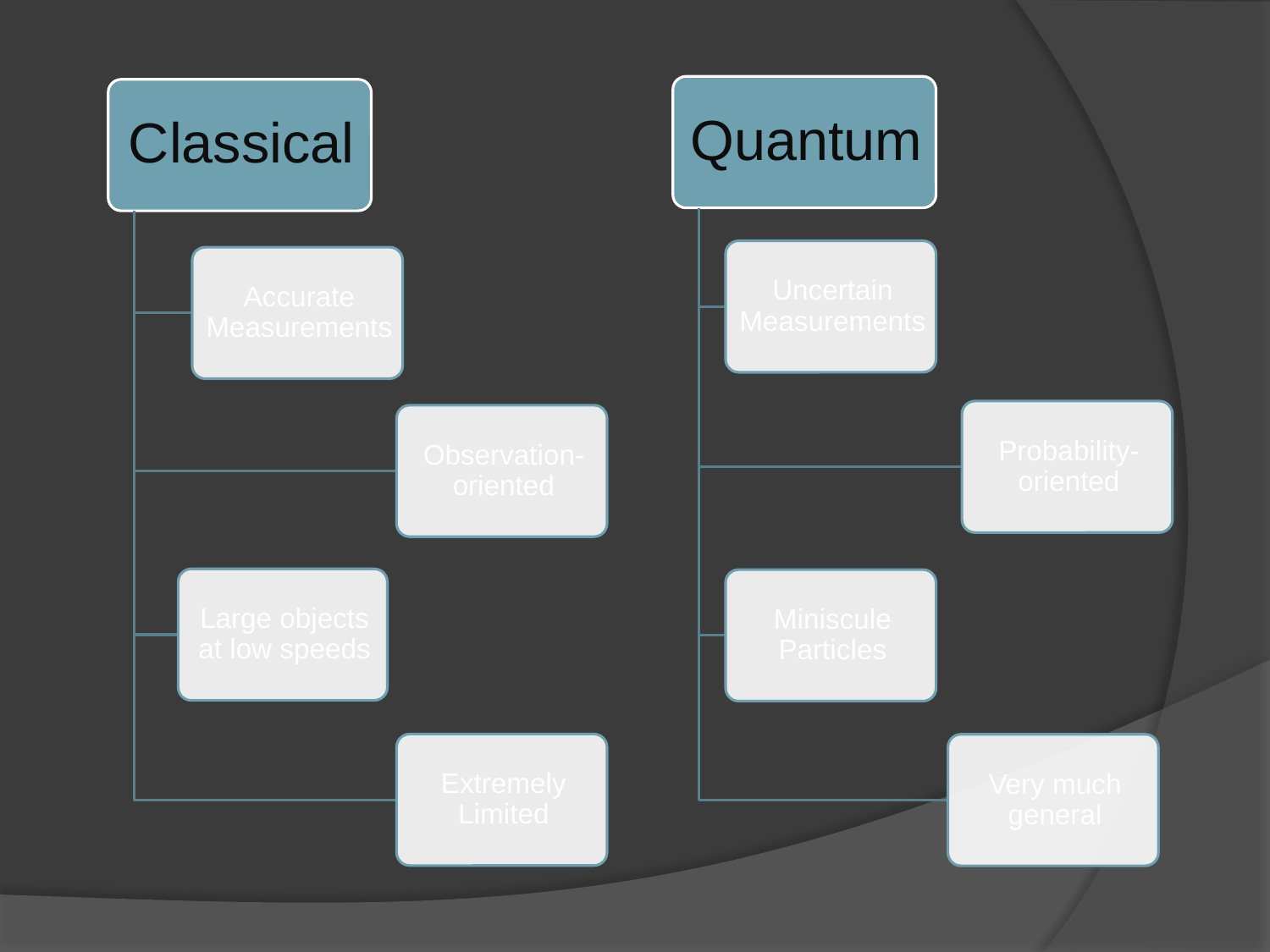

Classical
Accurate Measurements
Observation-oriented
Large objects at low speeds
Extremely Limited
Quantum
Uncertain Measurements
Probability-oriented
Miniscule Particles
Very much general